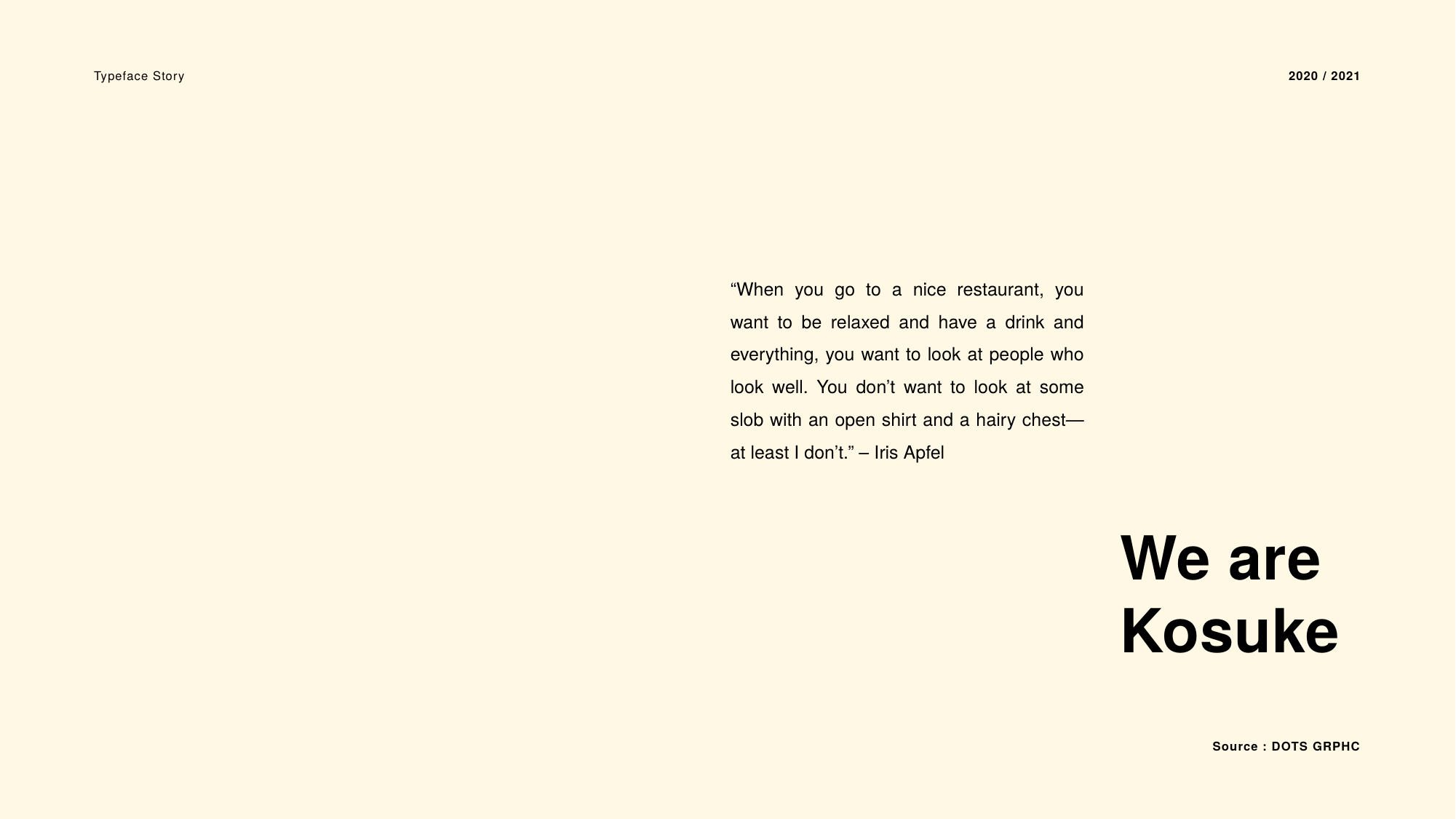

Typeface Story
2020 / 2021

“When you go to a nice restaurant, you want to be relaxed and have a drink and everything, you want to look at people who look well. You don’t want to look at some slob with an open shirt and a hairy chest—at least I don’t.” – Iris Apfel
We are Kosuke
Source : DOTS GRPHC